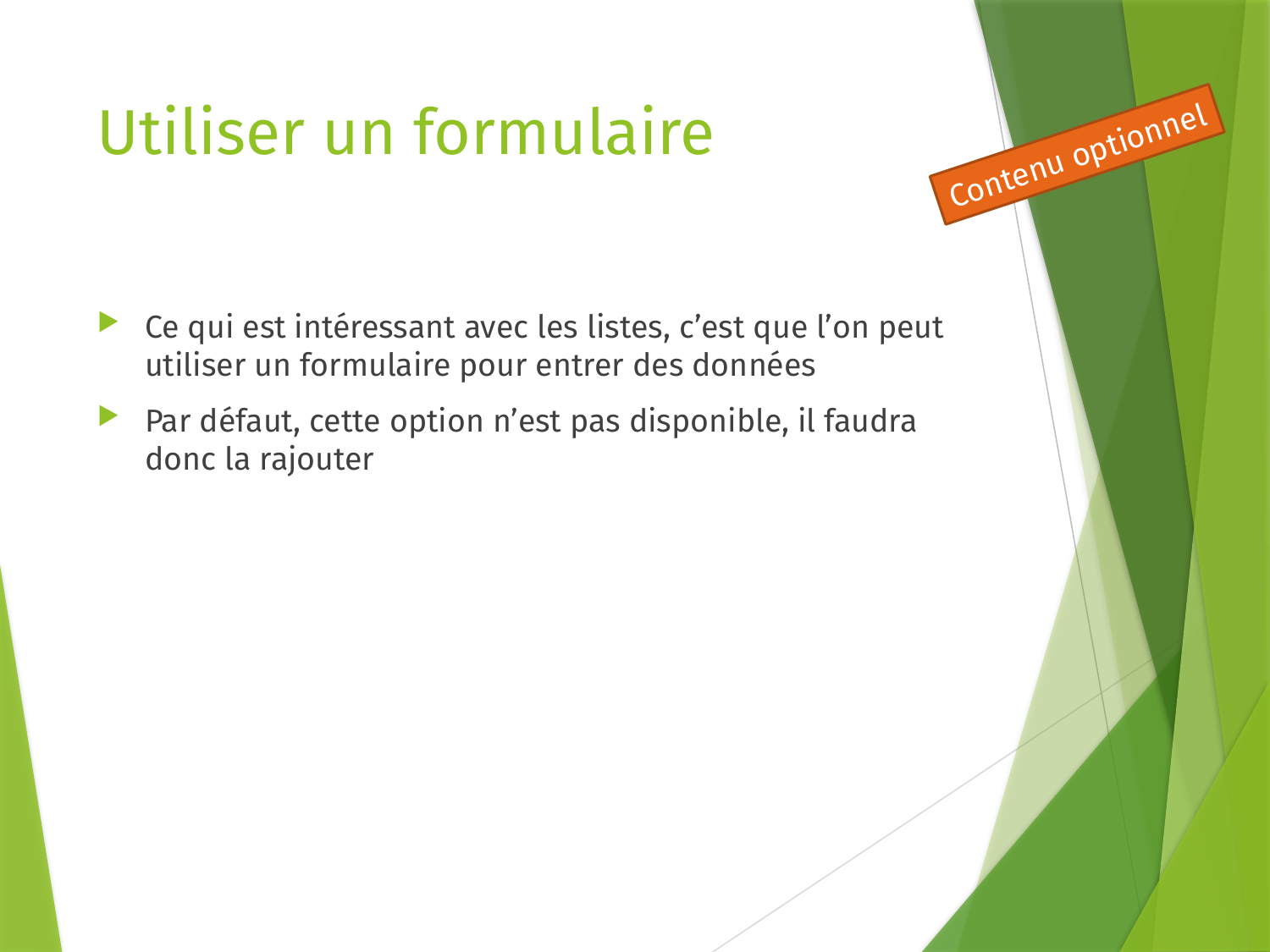

# Utiliser un formulaire
Contenu optionnel
Ce qui est intéressant avec les listes, c’est que l’on peut utiliser un formulaire pour entrer des données
Par défaut, cette option n’est pas disponible, il faudra donc la rajouter